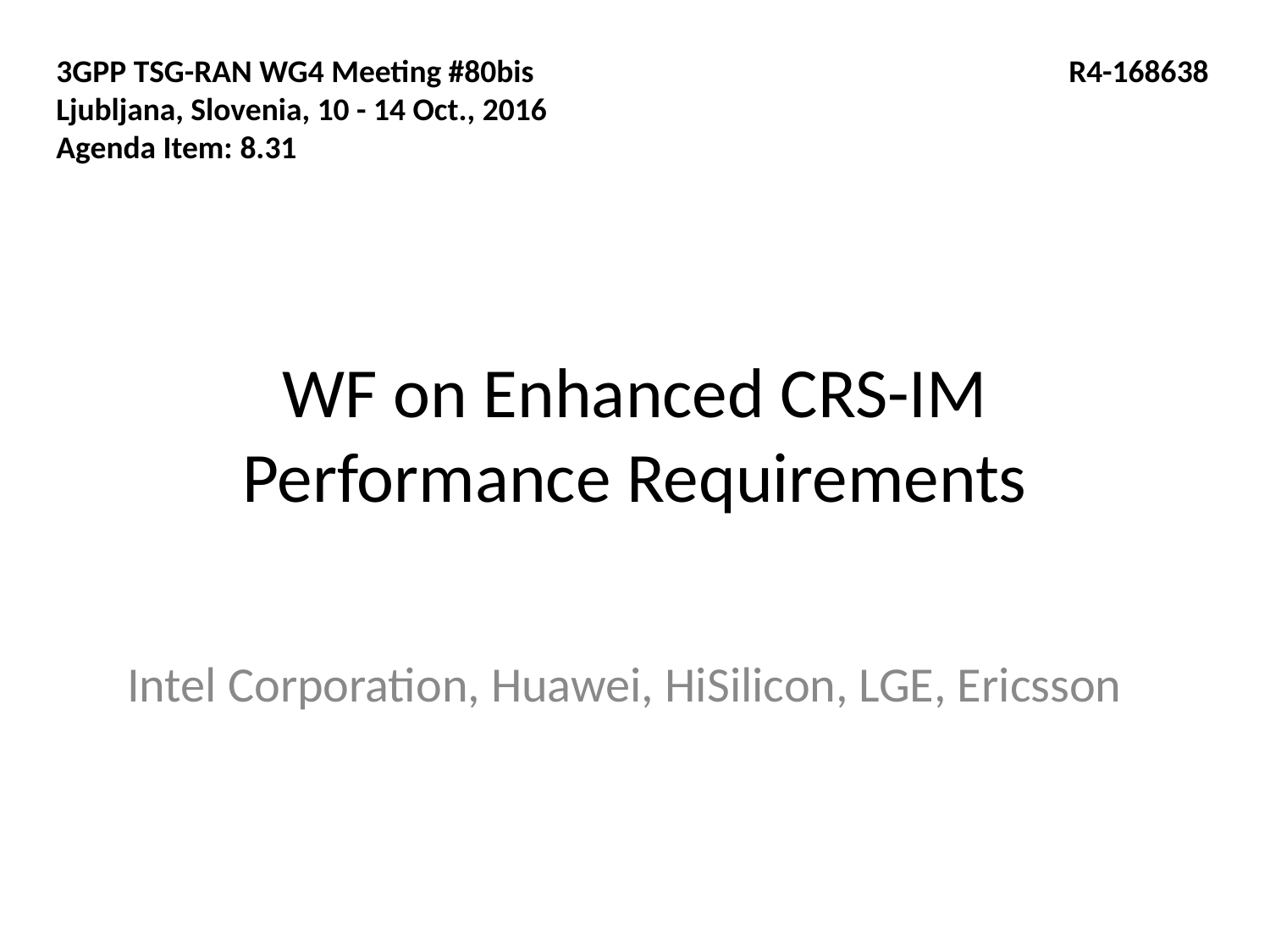

3GPP TSG-RAN WG4 Meeting #80bis
Ljubljana, Slovenia, 10 - 14 Oct., 2016
Agenda Item: 8.31
R4-168638
# WF on Enhanced CRS-IM Performance Requirements
Intel Corporation, Huawei, HiSilicon, LGE, Ericsson